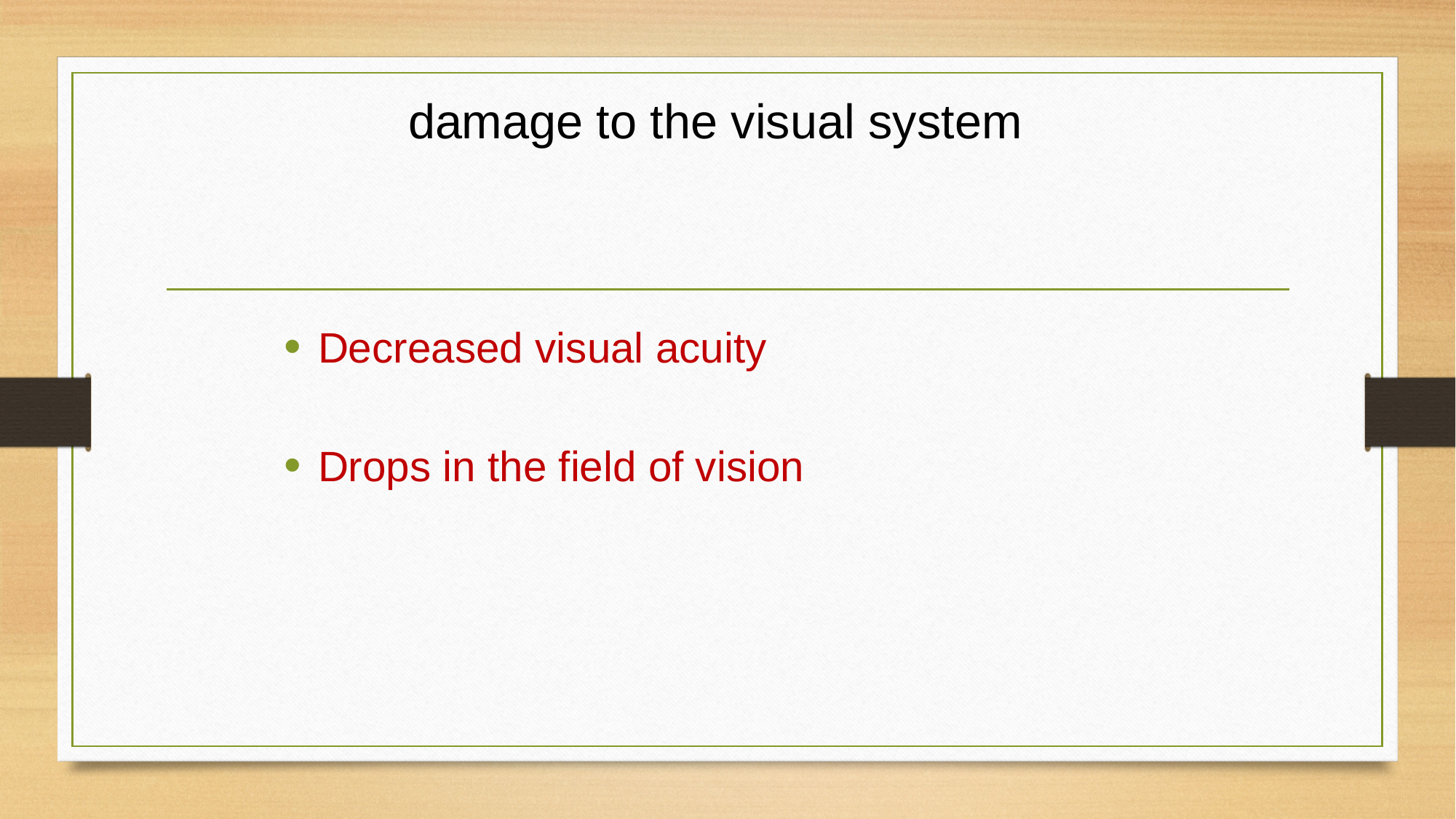

# damage to the visual system
Decreased visual acuity

Drops in the field of vision